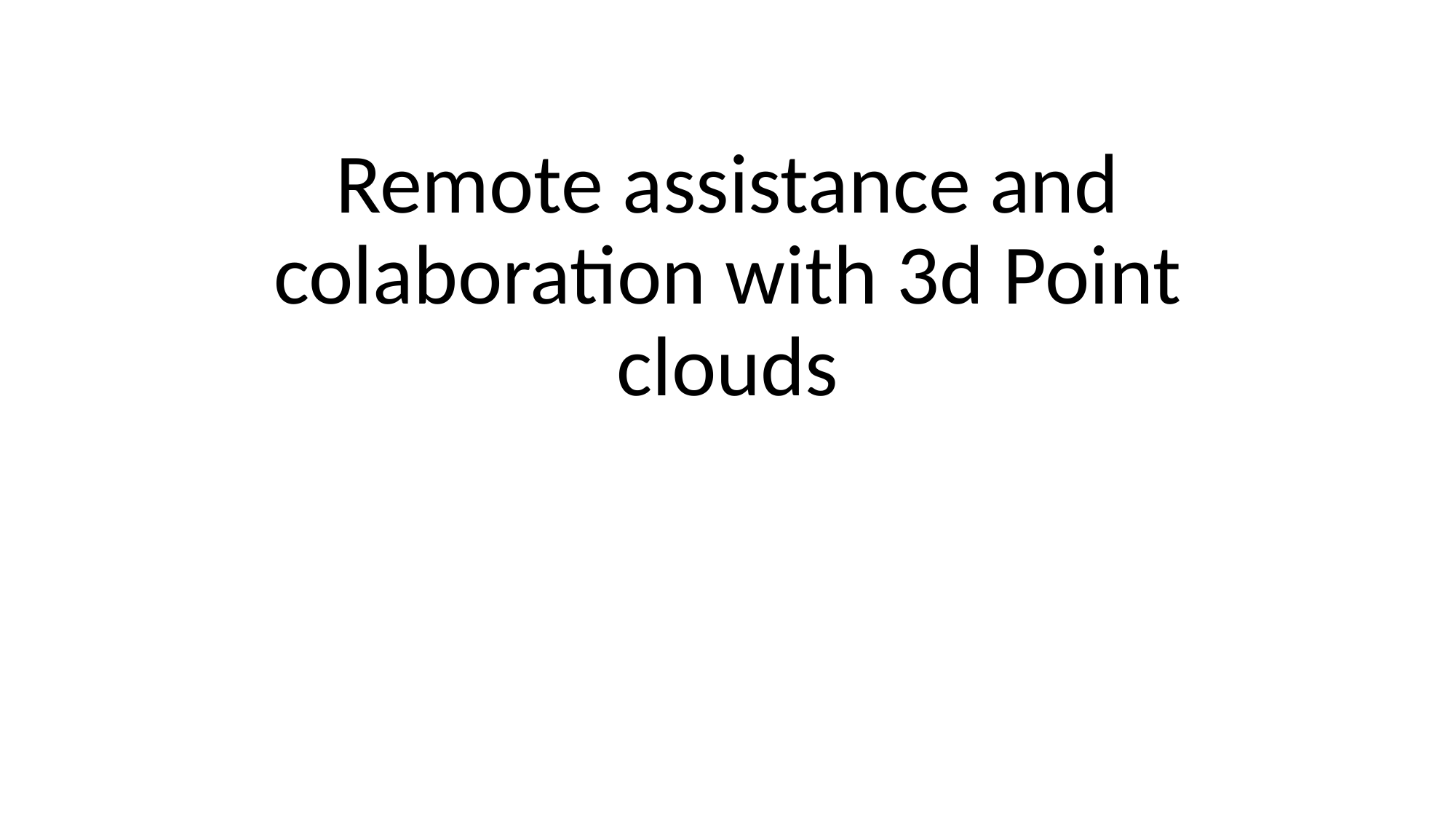

# Remote assistance and colaboration with 3d Point clouds